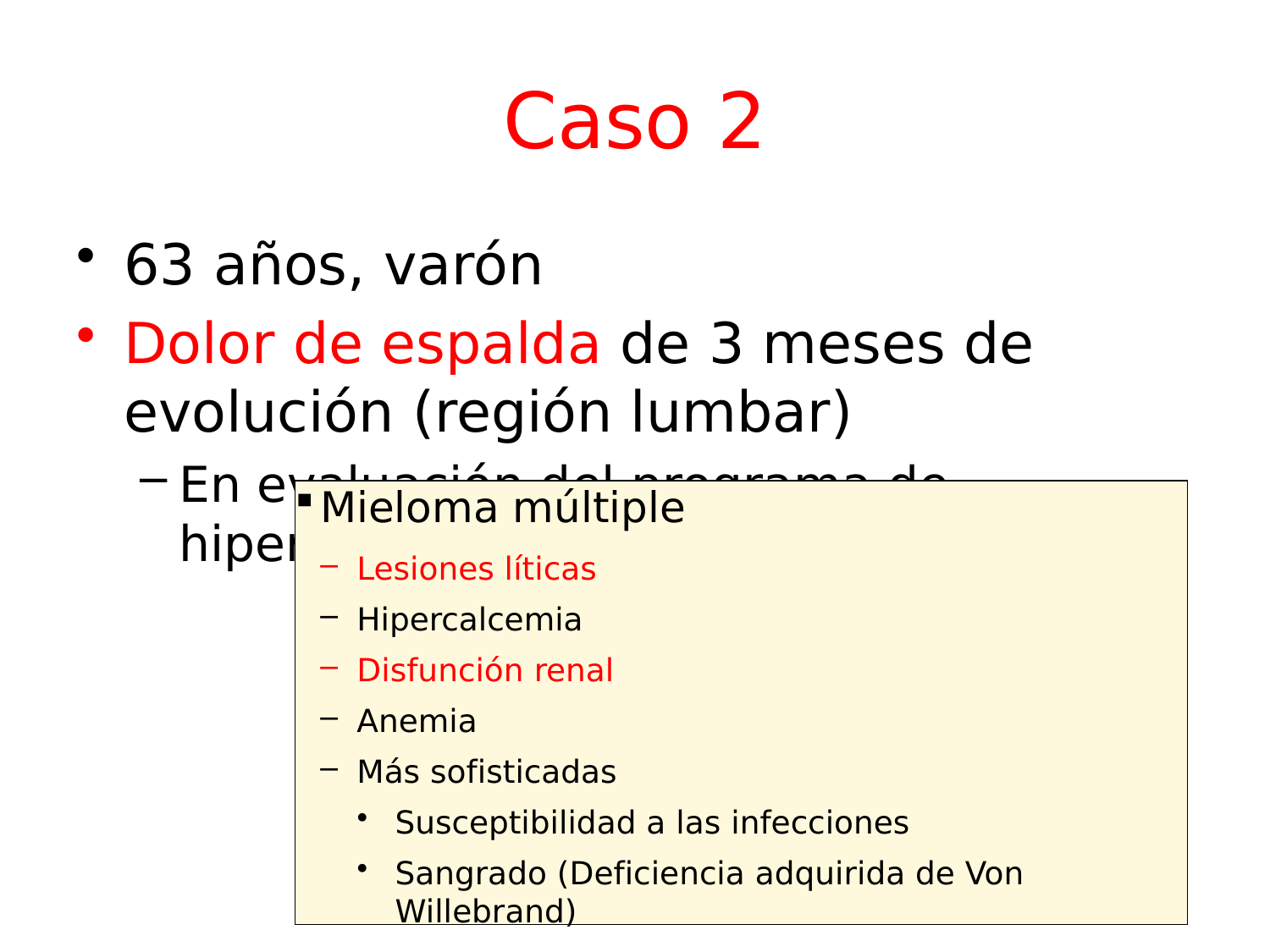

# Caso 2
63 años, varón
Dolor de espalda de 3 meses de evolución (región lumbar)
En evaluación del programa de hipertensión: Creatinina 2.3 mg/dL
Mieloma múltiple
Lesiones líticas
Hipercalcemia
Disfunción renal
Anemia
Más sofisticadas
Susceptibilidad a las infecciones
Sangrado (Deficiencia adquirida de Von Willebrand)